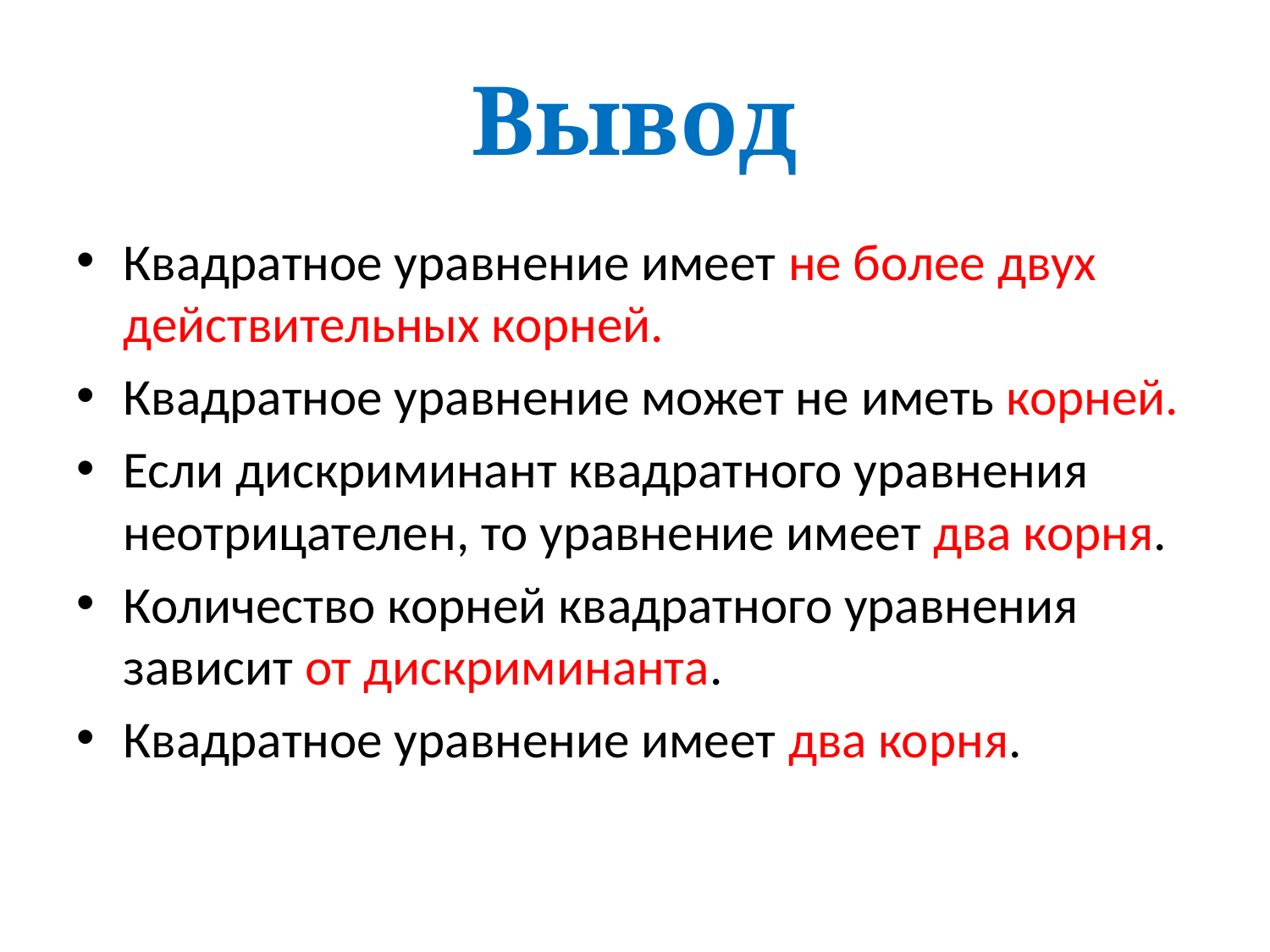

# Вывод
Квадратное уравнение имеет не более двух действительных корней.
Квадратное уравнение может не иметь корней.
Если дискриминант квадратного уравнения неотрицателен, то уравнение имеет два корня.
Количество корней квадратного уравнения зависит от дискриминанта.
Квадратное уравнение имеет два корня.